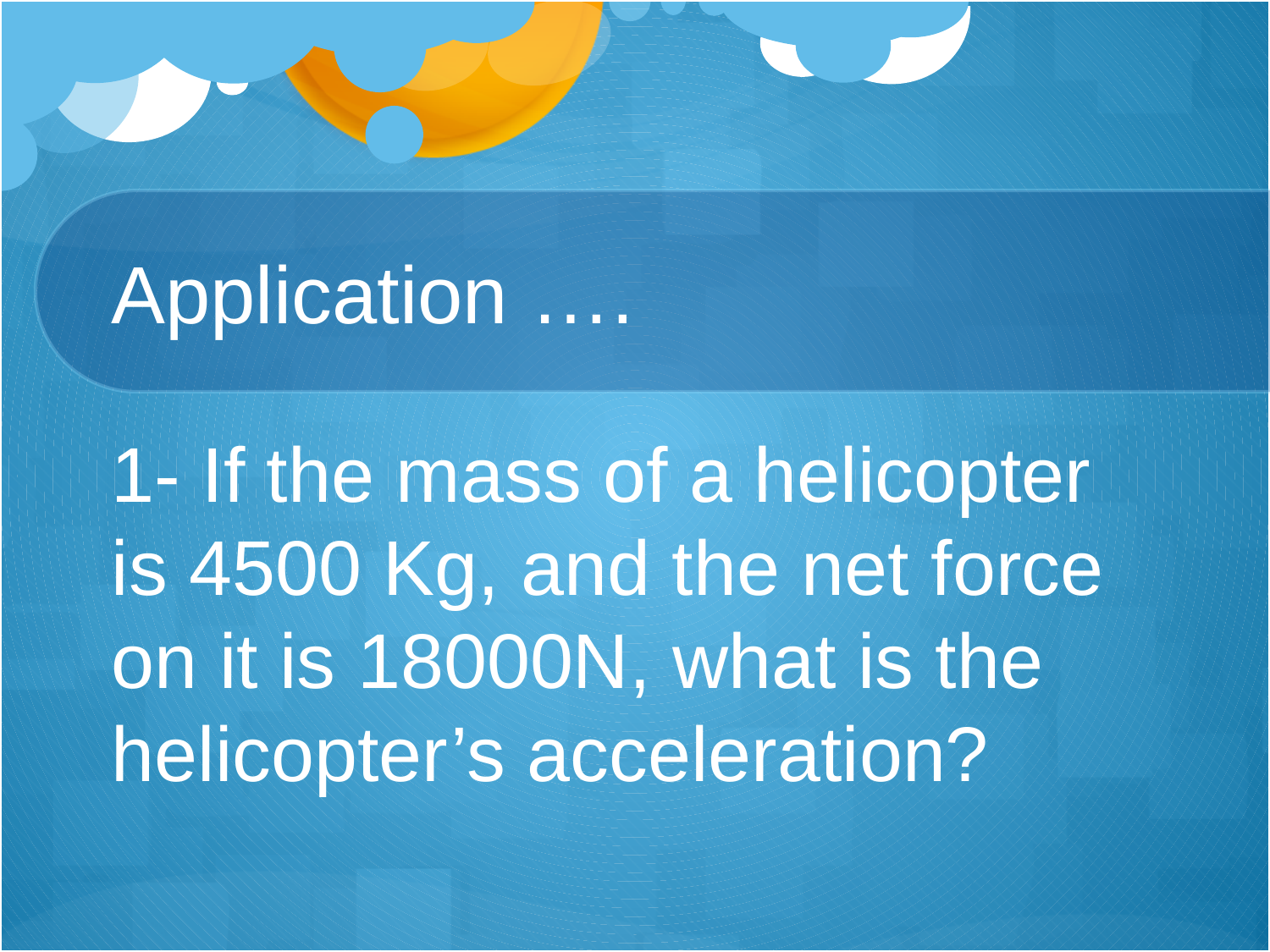

# Application ….
1- If the mass of a helicopter is 4500 Kg, and the net force on it is 18000N, what is the helicopter’s acceleration?